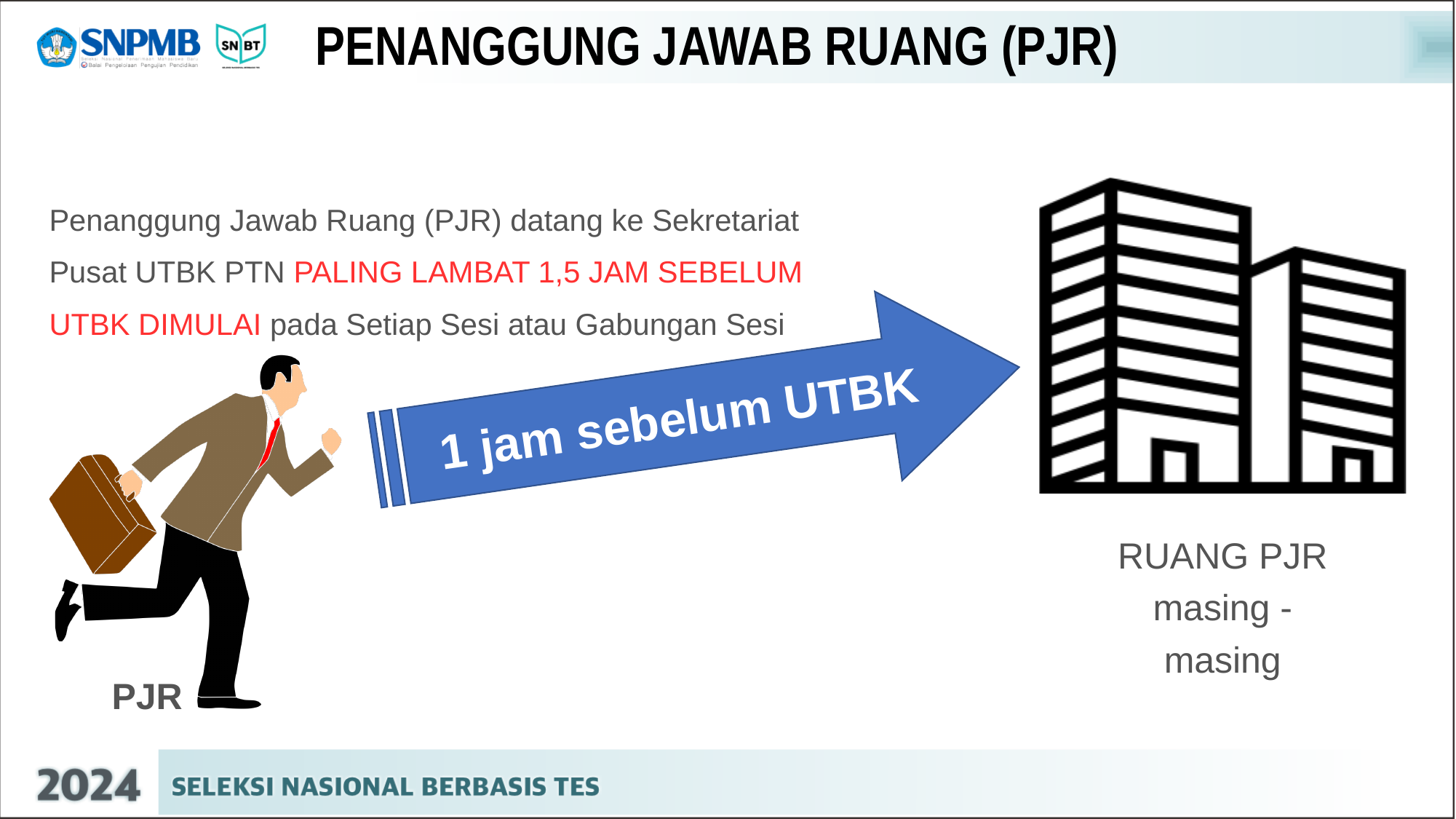

# PENANGGUNG JAWAB RUANG (PJR)

Penanggung Jawab Ruang (PJR) datang ke Sekretariat Pusat UTBK PTN PALING LAMBAT 1,5 JAM SEBELUM UTBK DIMULAI pada Setiap Sesi atau Gabungan Sesi

1 jam sebelum UTBK

RUANG PJR masing - masing
PJR